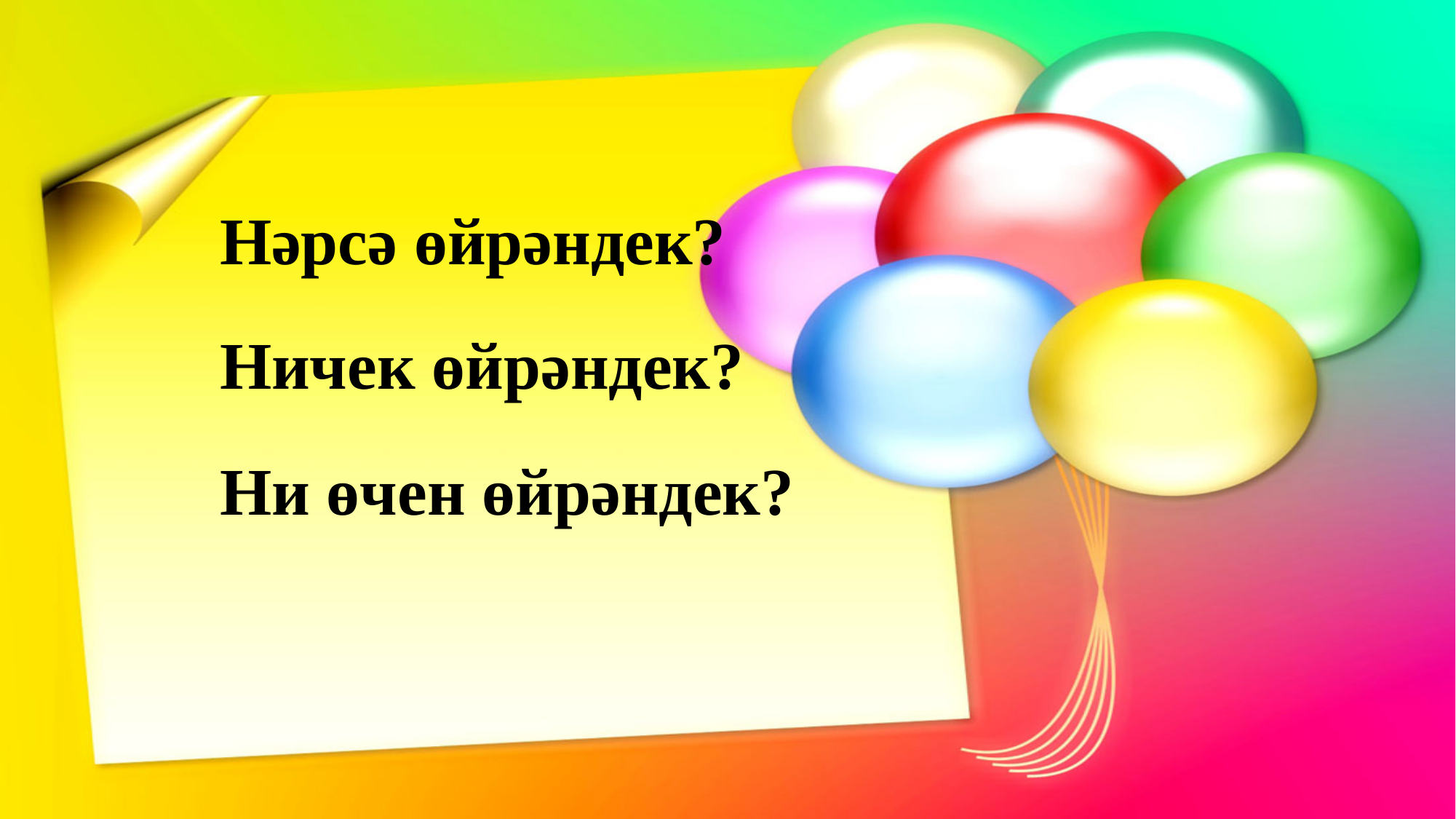

Нәрсә өйрәндек?
Ничек өйрәндек?
Ни өчен өйрәндек?